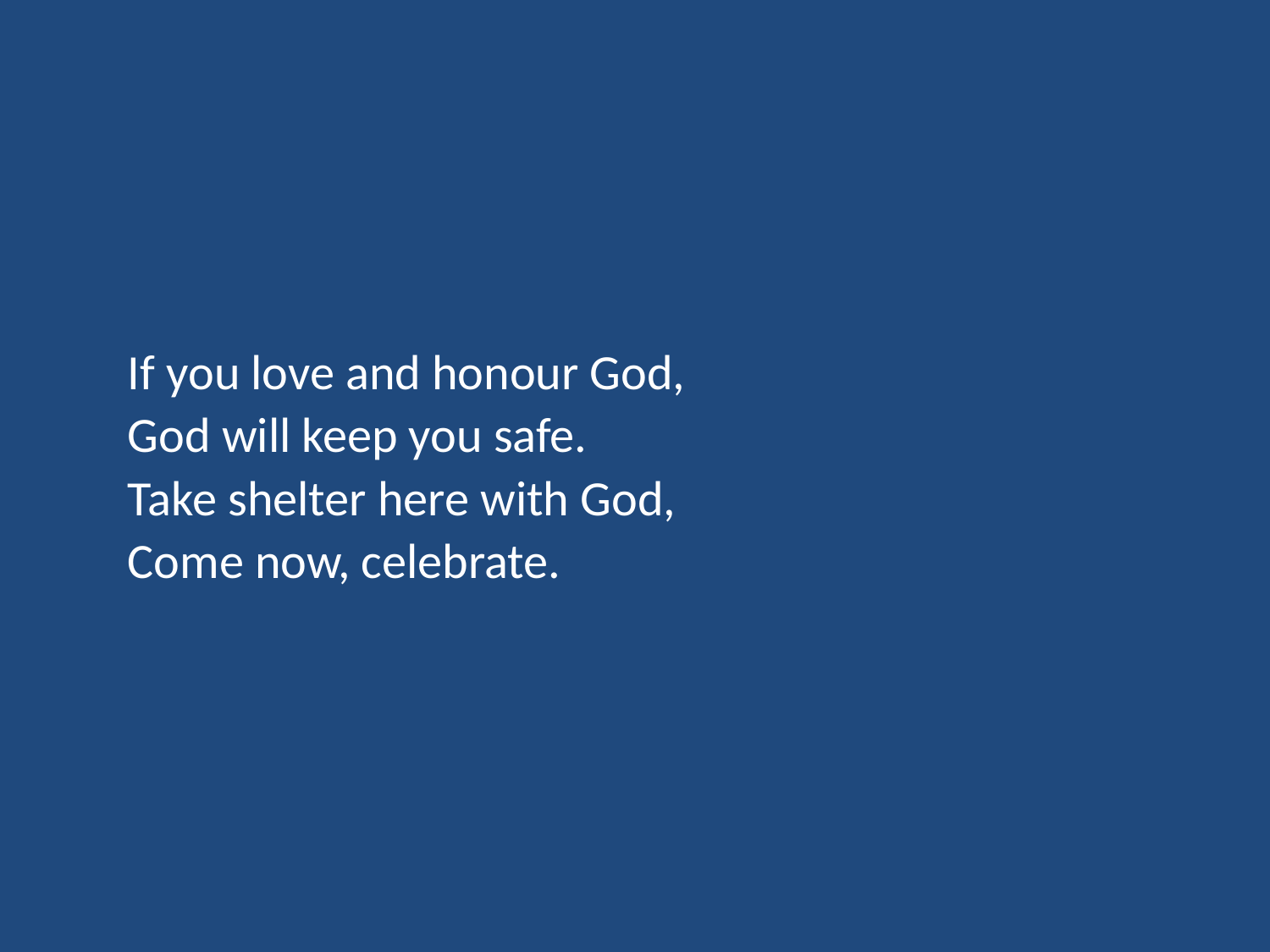

If you love and honour God,
God will keep you safe.
Take shelter here with God,
Come now, celebrate.